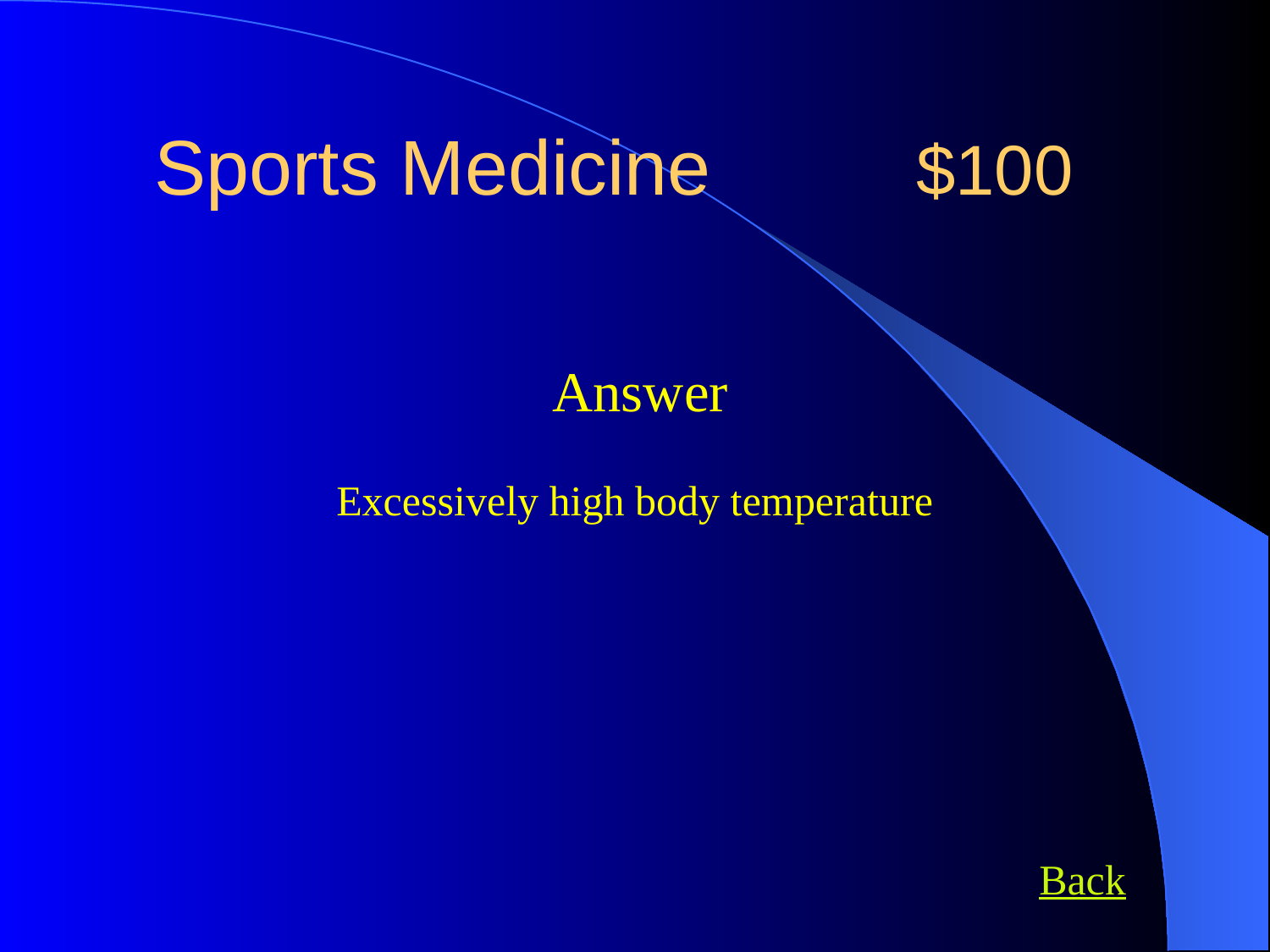

Sports Medicine 		$100
Answer

Excessively high body temperature

Back